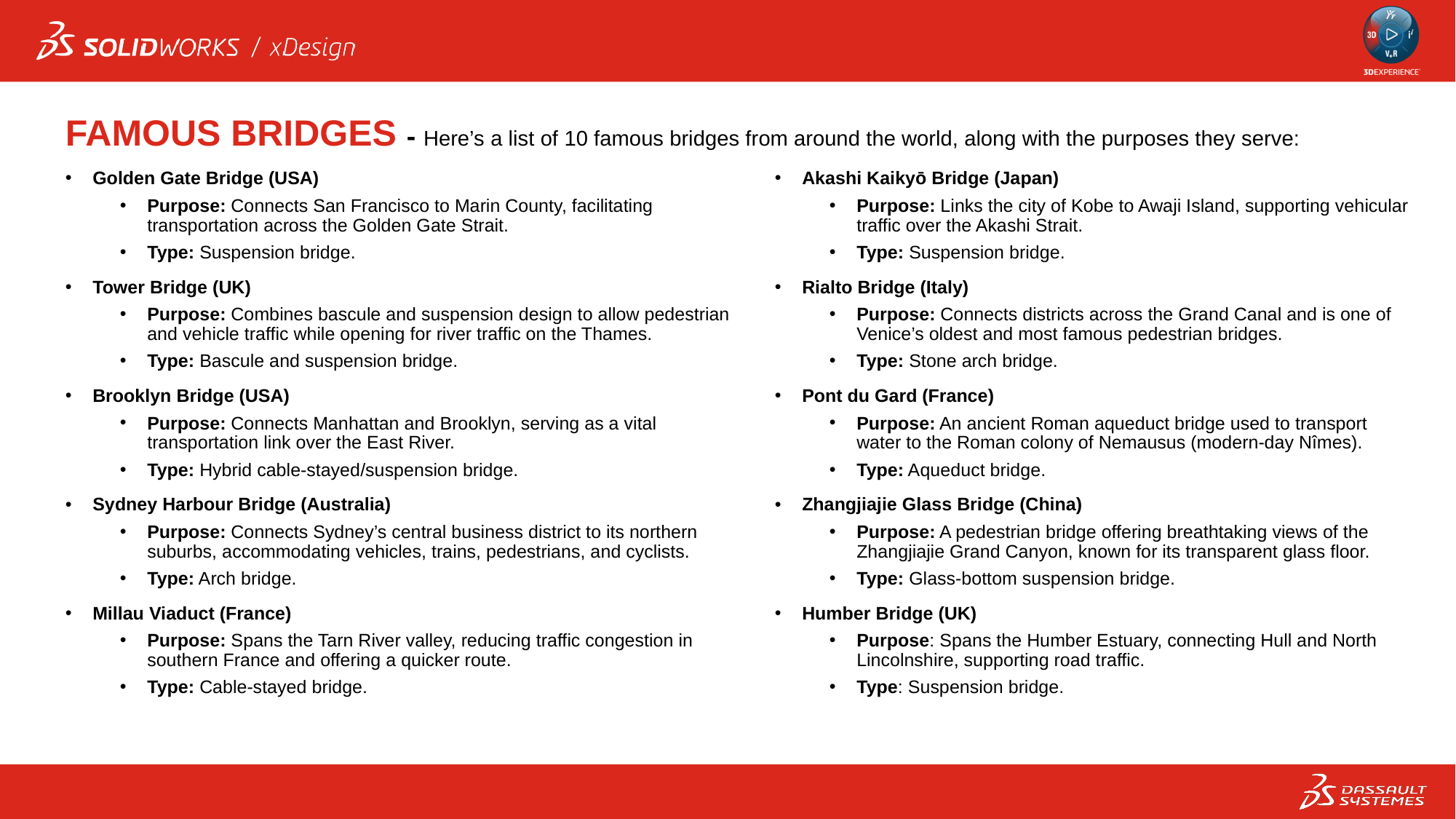

FAMOUS BRIDGES - Here’s a list of 10 famous bridges from around the world, along with the purposes they serve:
Golden Gate Bridge (USA)
Purpose: Connects San Francisco to Marin County, facilitating transportation across the Golden Gate Strait.
Type: Suspension bridge.
Tower Bridge (UK)
Purpose: Combines bascule and suspension design to allow pedestrian and vehicle traffic while opening for river traffic on the Thames.
Type: Bascule and suspension bridge.
Brooklyn Bridge (USA)
Purpose: Connects Manhattan and Brooklyn, serving as a vital transportation link over the East River.
Type: Hybrid cable-stayed/suspension bridge.
Sydney Harbour Bridge (Australia)
Purpose: Connects Sydney’s central business district to its northern suburbs, accommodating vehicles, trains, pedestrians, and cyclists.
Type: Arch bridge.
Millau Viaduct (France)
Purpose: Spans the Tarn River valley, reducing traffic congestion in southern France and offering a quicker route.
Type: Cable-stayed bridge.
Akashi Kaikyō Bridge (Japan)
Purpose: Links the city of Kobe to Awaji Island, supporting vehicular traffic over the Akashi Strait.
Type: Suspension bridge.
Rialto Bridge (Italy)
Purpose: Connects districts across the Grand Canal and is one of Venice’s oldest and most famous pedestrian bridges.
Type: Stone arch bridge.
Pont du Gard (France)
Purpose: An ancient Roman aqueduct bridge used to transport water to the Roman colony of Nemausus (modern-day Nîmes).
Type: Aqueduct bridge.
Zhangjiajie Glass Bridge (China)
Purpose: A pedestrian bridge offering breathtaking views of the Zhangjiajie Grand Canyon, known for its transparent glass floor.
Type: Glass-bottom suspension bridge.
Humber Bridge (UK)
Purpose: Spans the Humber Estuary, connecting Hull and North Lincolnshire, supporting road traffic.
Type: Suspension bridge.